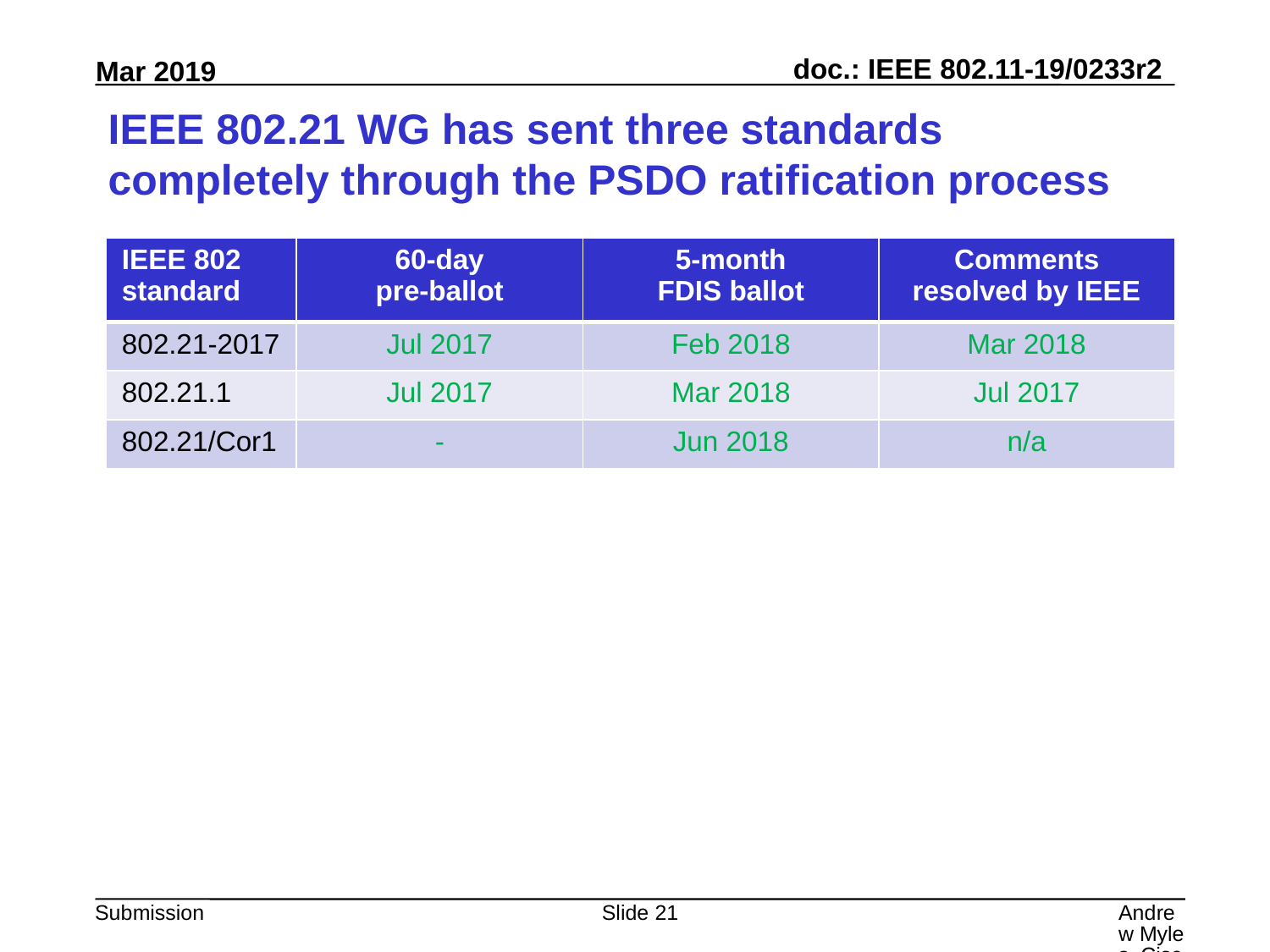

# IEEE 802.21 WG has sent three standards completely through the PSDO ratification process
| IEEE 802 standard | 60-day pre-ballot | 5-month FDIS ballot | Comments resolved by IEEE |
| --- | --- | --- | --- |
| 802.21-2017 | Jul 2017 | Feb 2018 | Mar 2018 |
| 802.21.1 | Jul 2017 | Mar 2018 | Jul 2017 |
| 802.21/Cor1 | - | Jun 2018 | n/a |
Slide 21
Andrew Myles, Cisco